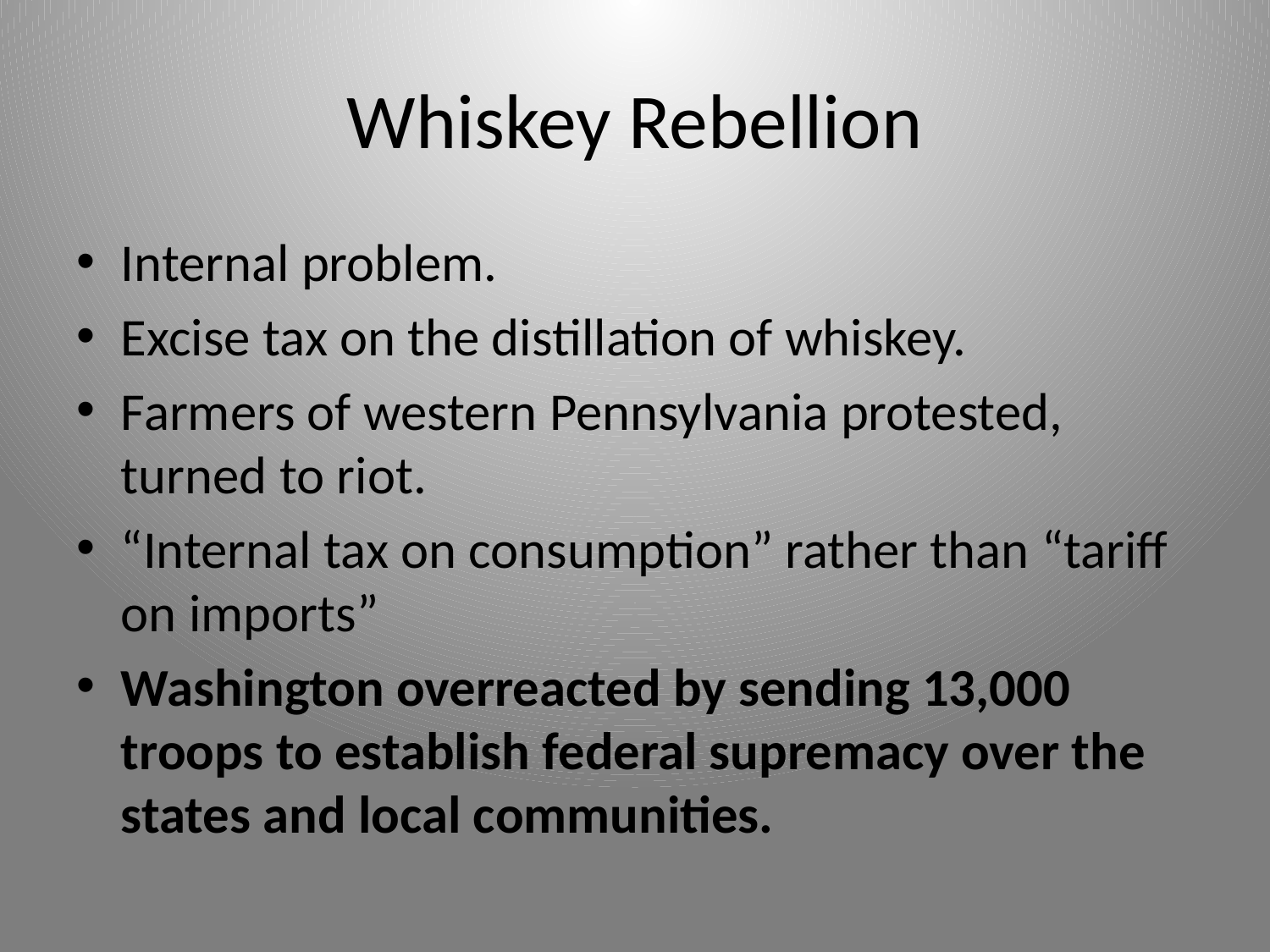

# Whiskey Rebellion
Internal problem.
Excise tax on the distillation of whiskey.
Farmers of western Pennsylvania protested, turned to riot.
“Internal tax on consumption” rather than “tariff on imports”
Washington overreacted by sending 13,000 troops to establish federal supremacy over the states and local communities.